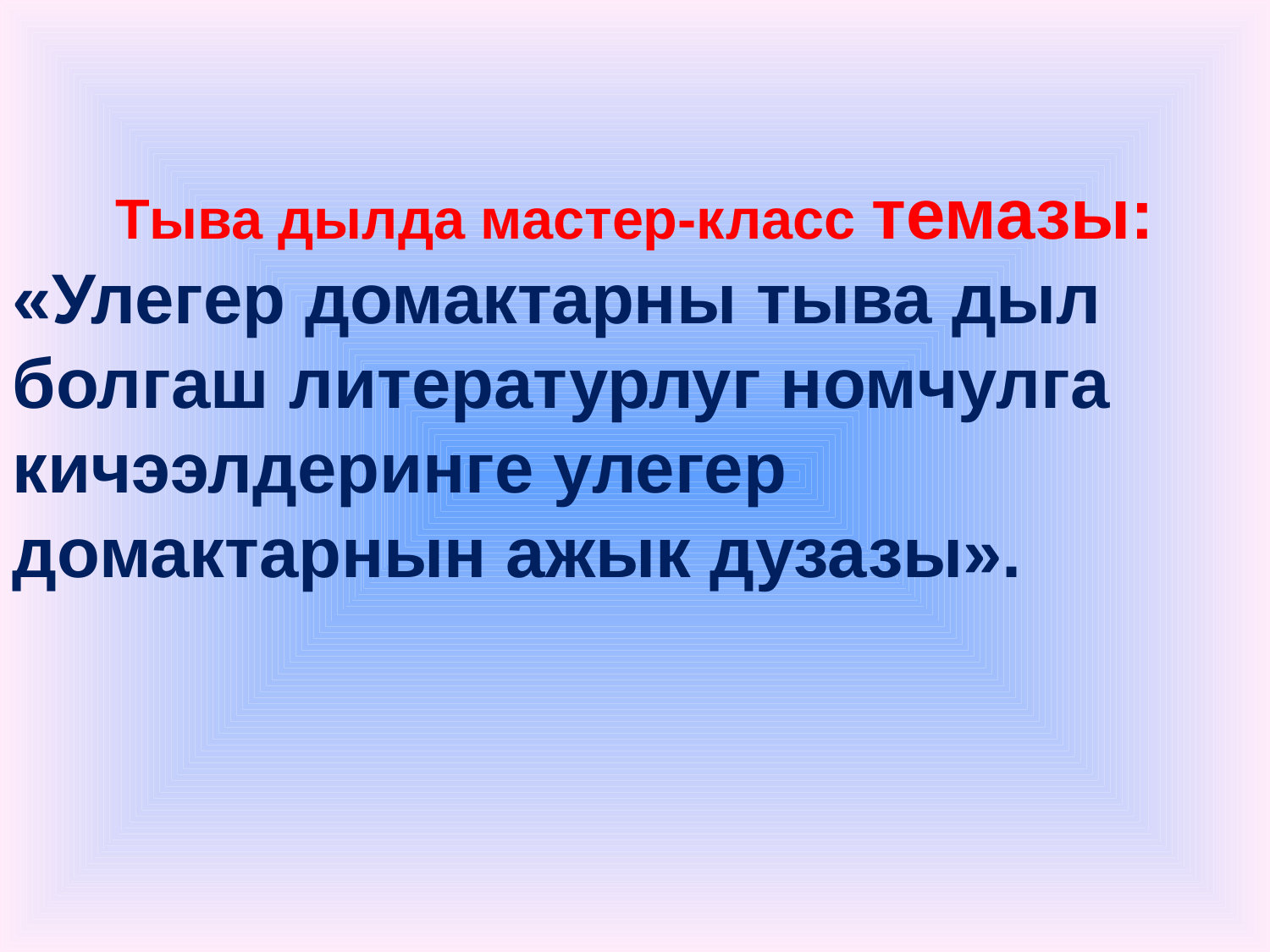

Тыва дылда мастер-класс темазы:
«Улегер домактарны тыва дыл болгаш литературлуг номчулга кичээлдеринге улегер домактарнын ажык дузазы».